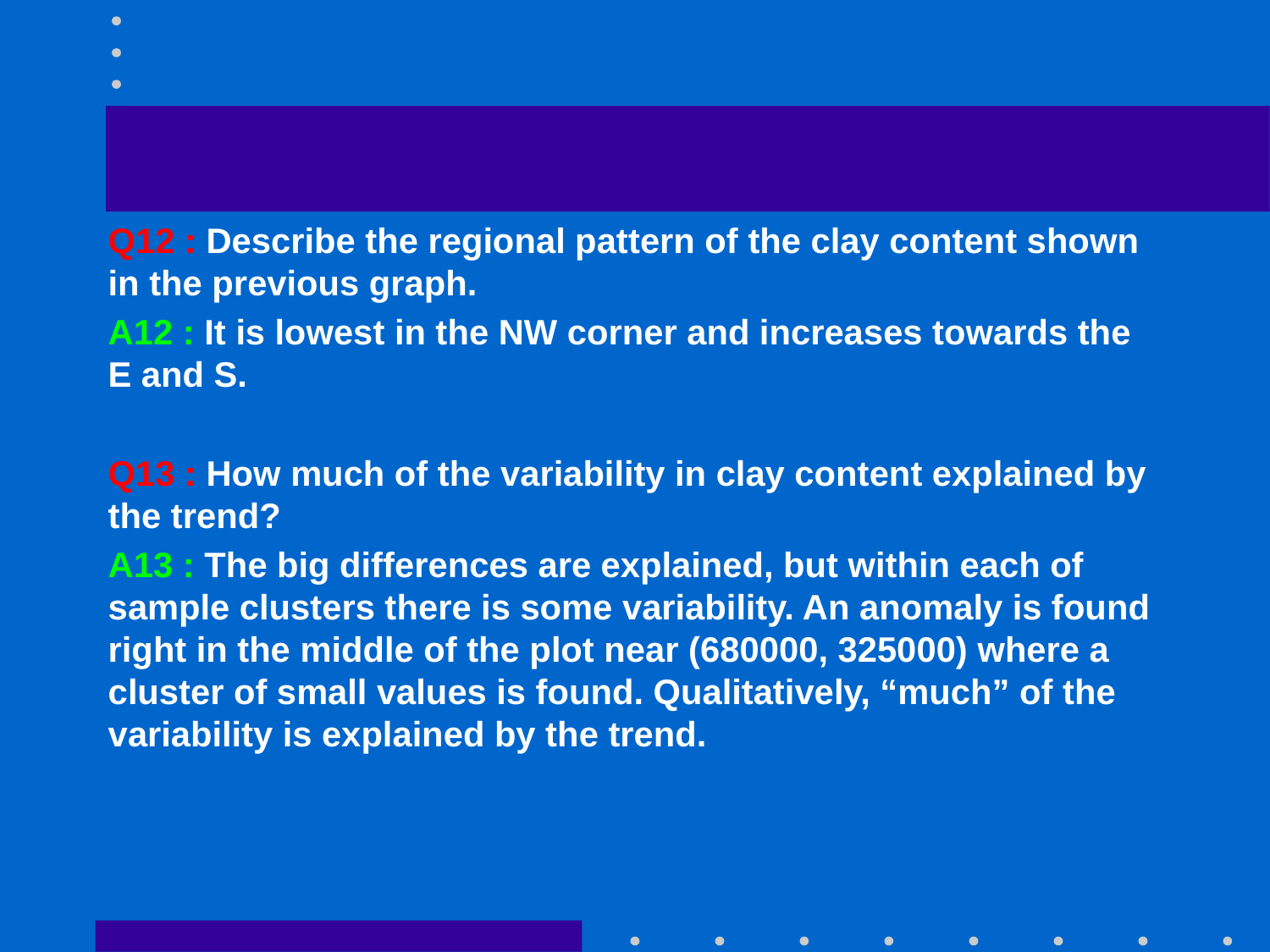

Q12 : Describe the regional pattern of the clay content shown in the previous graph.
A12 : It is lowest in the NW corner and increases towards the E and S.

Q13 : How much of the variability in clay content explained by the trend?
A13 : The big differences are explained, but within each of sample clusters there is some variability. An anomaly is found right in the middle of the plot near (680000, 325000) where a cluster of small values is found. Qualitatively, “much” of the variability is explained by the trend.